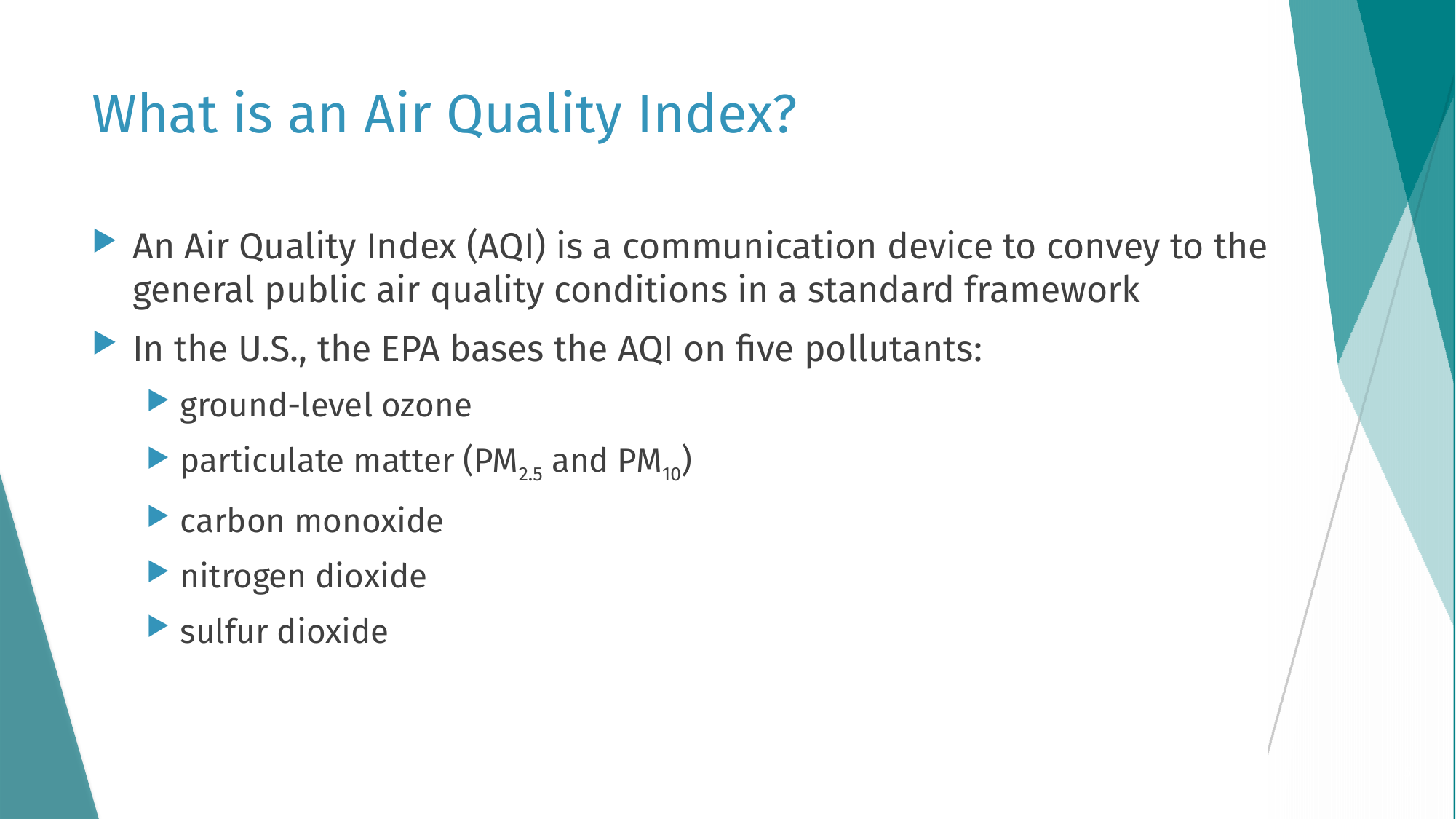

# What is an Air Quality Index?
An Air Quality Index (AQI) is a communication device to convey to the general public air quality conditions in a standard framework
In the U.S., the EPA bases the AQI on five pollutants:
ground-level ozone
particulate matter (PM2.5 and PM10)
carbon monoxide
nitrogen dioxide
sulfur dioxide
5